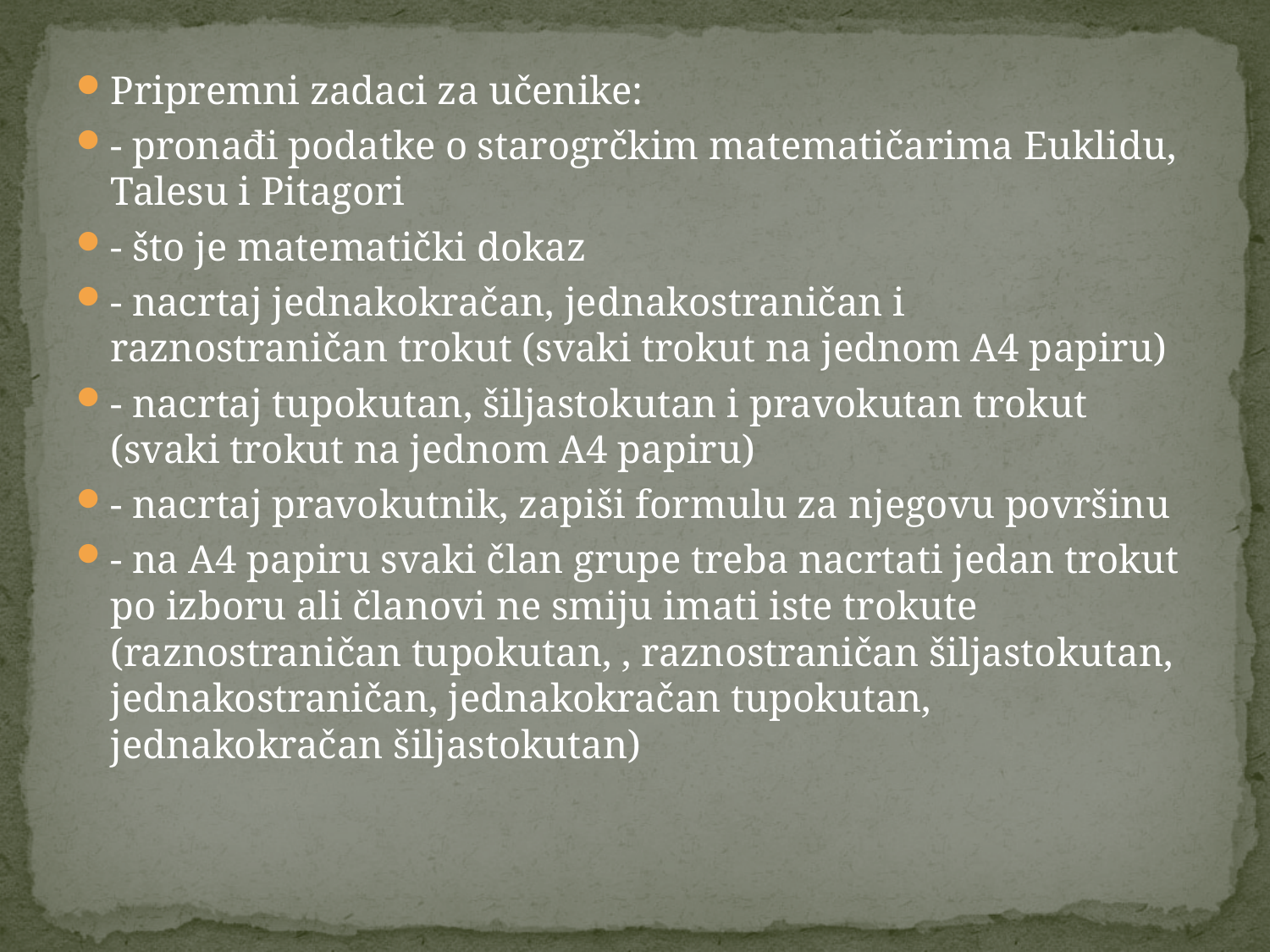

Pripremni zadaci za učenike:
- pronađi podatke o starogrčkim matematičarima Euklidu, Talesu i Pitagori
- što je matematički dokaz
- nacrtaj jednakokračan, jednakostraničan i raznostraničan trokut (svaki trokut na jednom A4 papiru)
- nacrtaj tupokutan, šiljastokutan i pravokutan trokut (svaki trokut na jednom A4 papiru)
- nacrtaj pravokutnik, zapiši formulu za njegovu površinu
- na A4 papiru svaki član grupe treba nacrtati jedan trokut po izboru ali članovi ne smiju imati iste trokute  (raznostraničan tupokutan, , raznostraničan šiljastokutan, jednakostraničan, jednakokračan tupokutan, jednakokračan šiljastokutan)